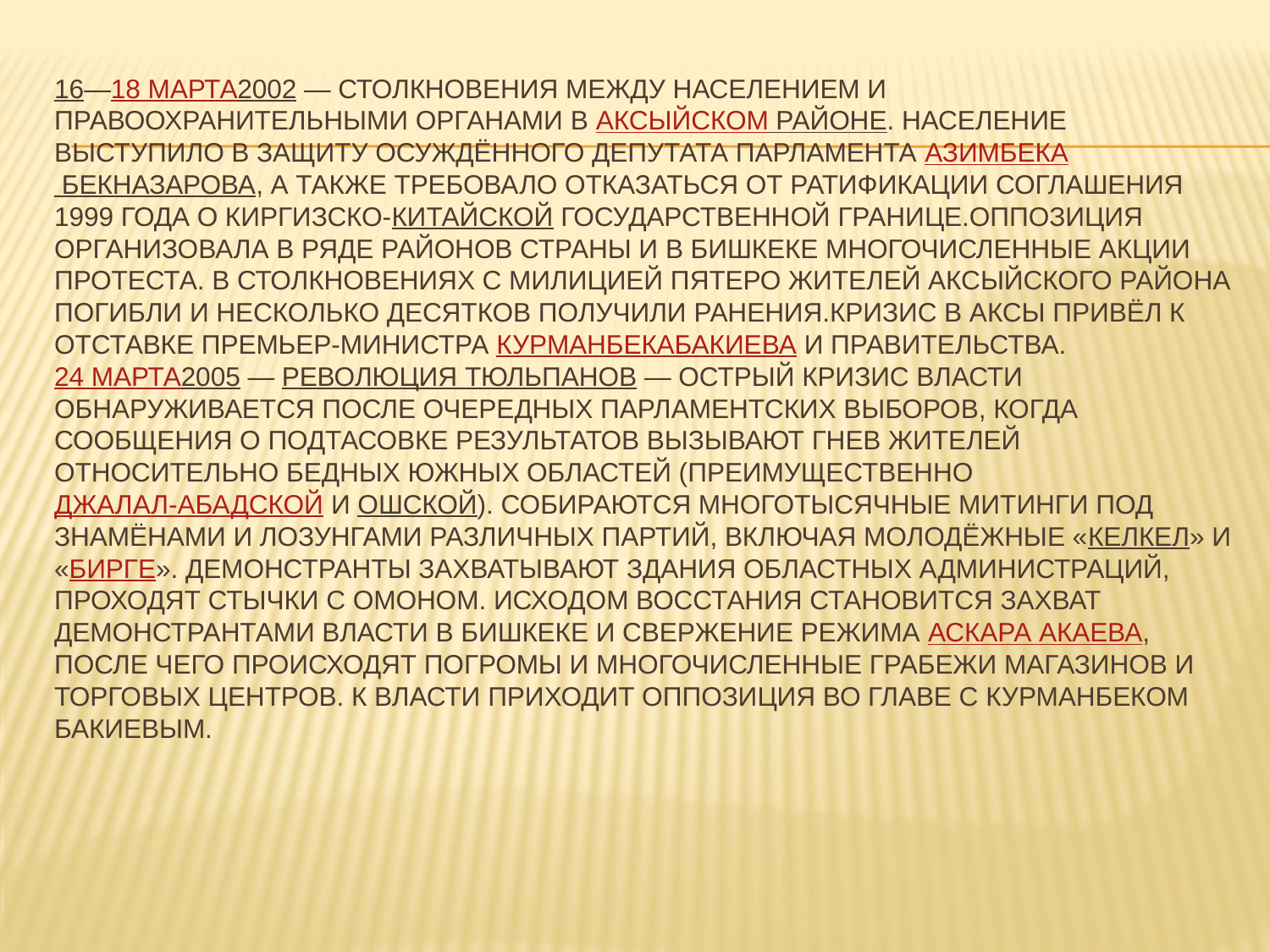

# 16—18 марта2002 — столкновения между населением и правоохранительными органами в Аксыйском районе. Население выступило в защиту осуждённого депутата парламента Азимбека Бекназарова, а также требовало отказаться от ратификации соглашения 1999 года о киргизско-китайской государственной границе.Оппозиция организовала в ряде районов страны и в Бишкеке многочисленные акции протеста. В столкновениях с милицией пятеро жителей Аксыйского района погибли и несколько десятков получили ранения.Кризис в Аксы привёл к отставке премьер-министра КурманбекаБакиева и правительства. 24 марта2005 — Революция тюльпанов — острый кризис власти обнаруживается после очередных парламентских выборов, когда сообщения о подтасовке результатов вызывают гнев жителей относительно бедных южных областей (преимущественно Джалал-Абадской и Ошской). Собираются многотысячные митинги под знамёнами и лозунгами различных партий, включая молодёжные «КелКел» и «Бирге». Демонстранты захватывают здания областных администраций, проходят стычки с ОМОНом. Исходом восстания становится захват демонстрантами власти в Бишкеке и свержение режима Аскара Акаева, после чего происходят погромы и многочисленные грабежи магазинов и торговых центров. К власти приходит оппозиция во главе с Курманбеком Бакиевым.